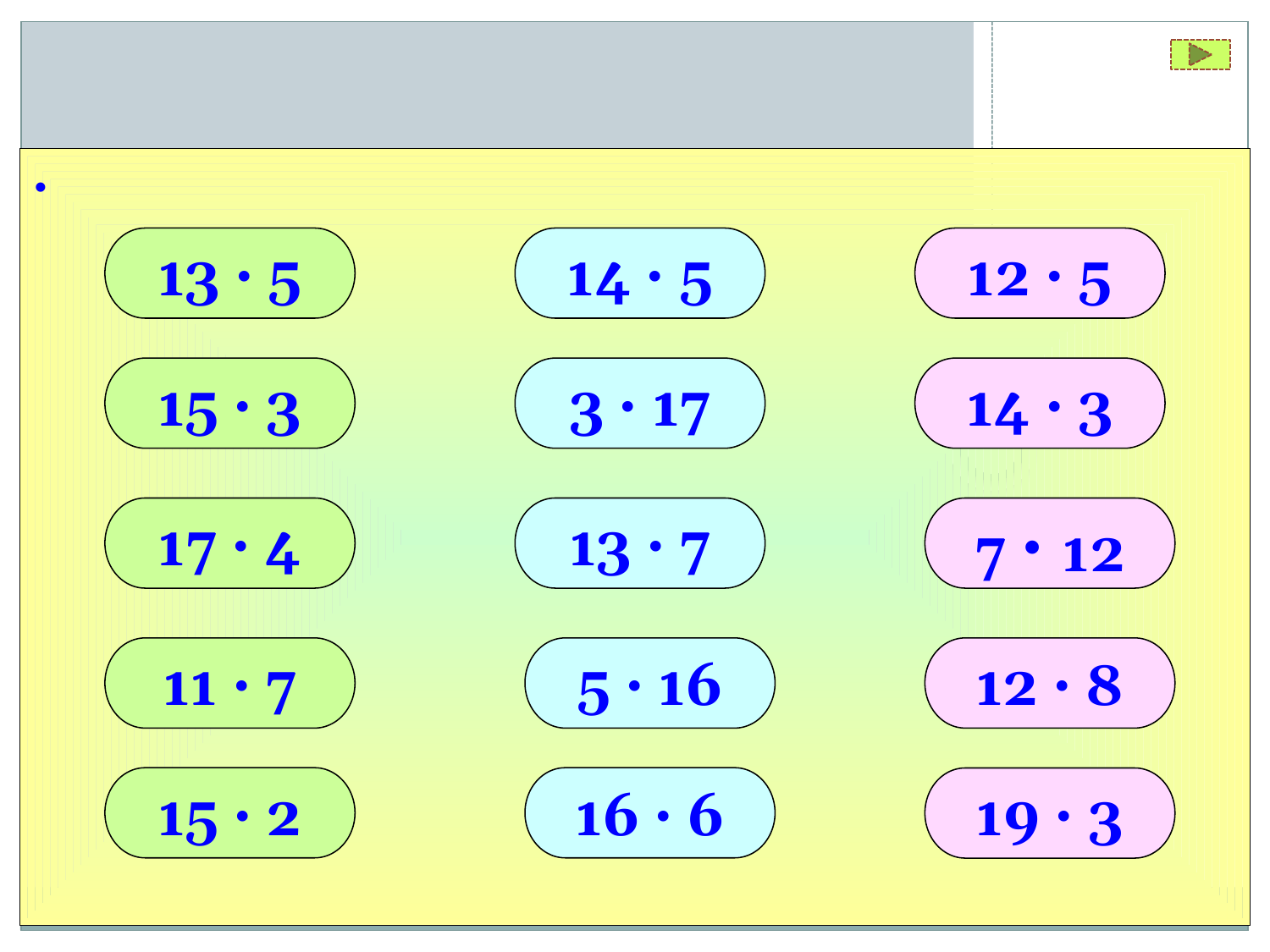

#

∙
13 ∙ 5
14 ∙ 5
12 ∙ 5
15 ∙ 3
3 ∙ 17
14 ∙ 3
17 ∙ 4
13 ∙ 7
7 ∙ 12
11 ∙ 7
5 ∙ 16
12 ∙ 8
15 ∙ 2
16 ∙ 6
19 ∙ 3